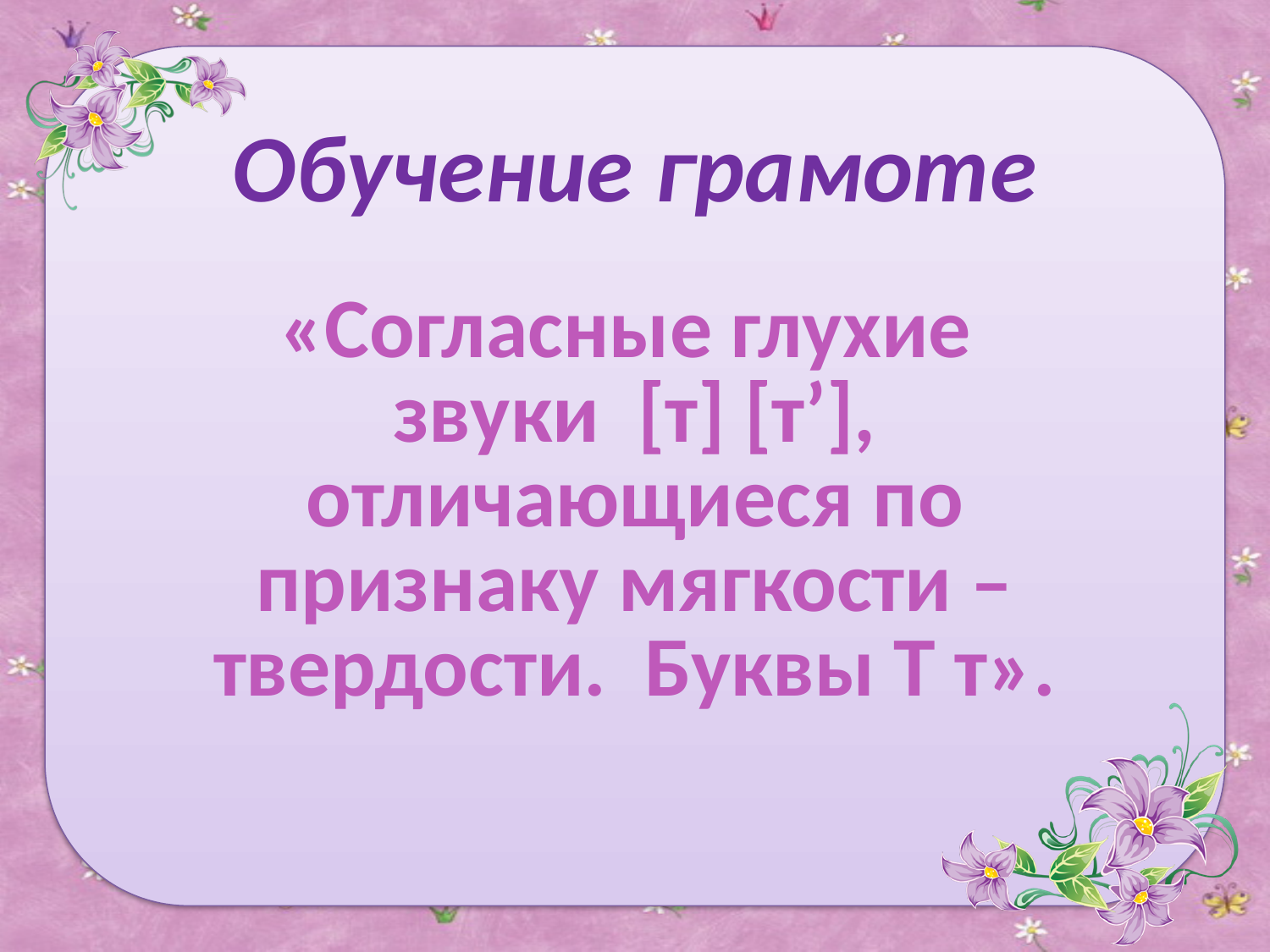

# Обучение грамоте
«Согласные глухие  звуки  [т] [т’], отличающиеся по признаку мягкости – твердости.  Буквы Т т».